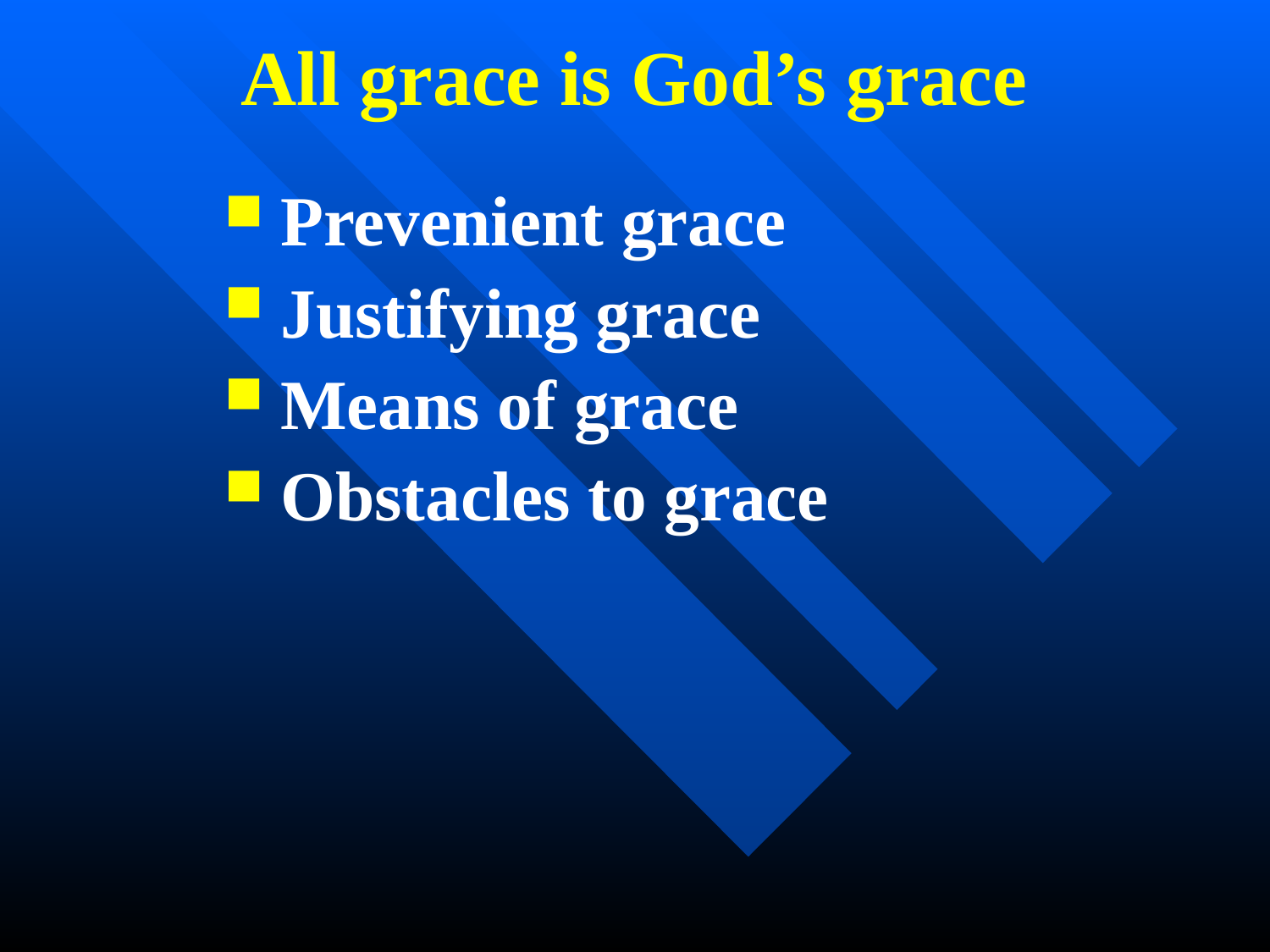

# All grace is God’s grace
Prevenient grace
Justifying grace
Means of grace
Obstacles to grace